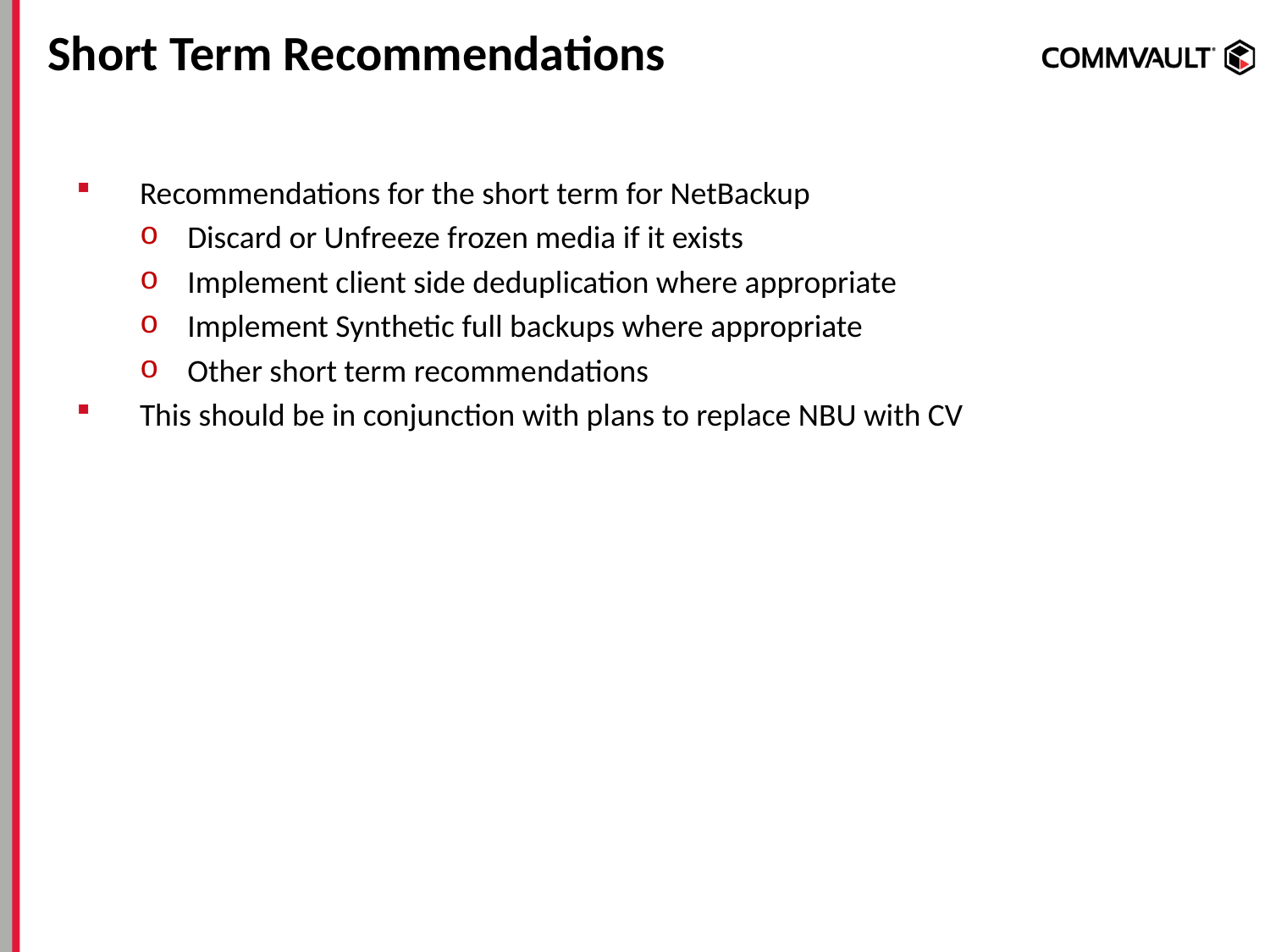

# Short Term Recommendations

Recommendations for the short term for NetBackup
Discard or Unfreeze frozen media if it exists
Implement client side deduplication where appropriate
Implement Synthetic full backups where appropriate
Other short term recommendations
This should be in conjunction with plans to replace NBU with CV